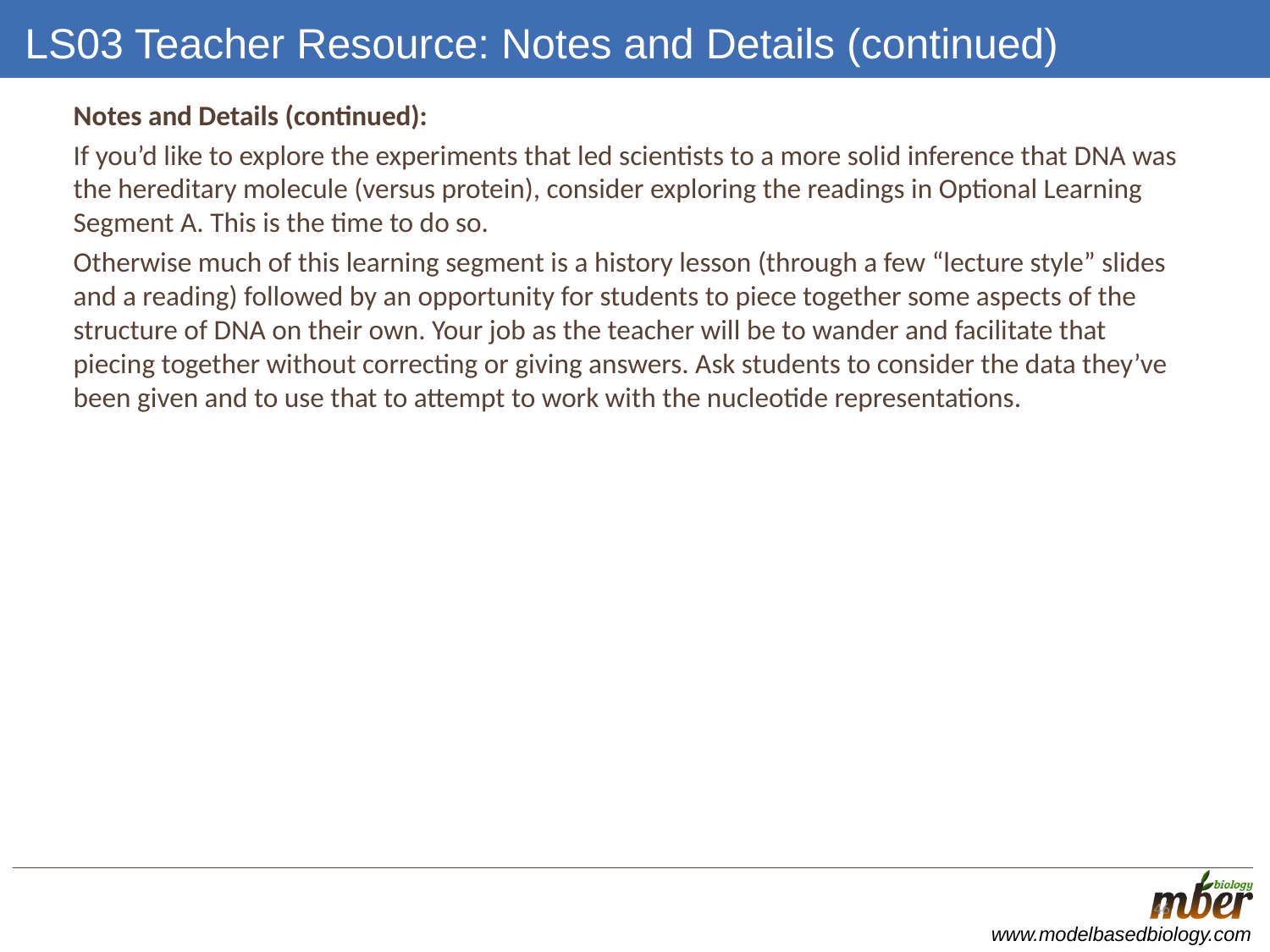

# LS03 Teacher Resource: Notes and Details (continued)
Notes and Details (continued):
If you’d like to explore the experiments that led scientists to a more solid inference that DNA was the hereditary molecule (versus protein), consider exploring the readings in Optional Learning Segment A. This is the time to do so.
Otherwise much of this learning segment is a history lesson (through a few “lecture style” slides and a reading) followed by an opportunity for students to piece together some aspects of the structure of DNA on their own. Your job as the teacher will be to wander and facilitate that piecing together without correcting or giving answers. Ask students to consider the data they’ve been given and to use that to attempt to work with the nucleotide representations.

<more notes can be found in the “presenter notes” associated with each slide>
46